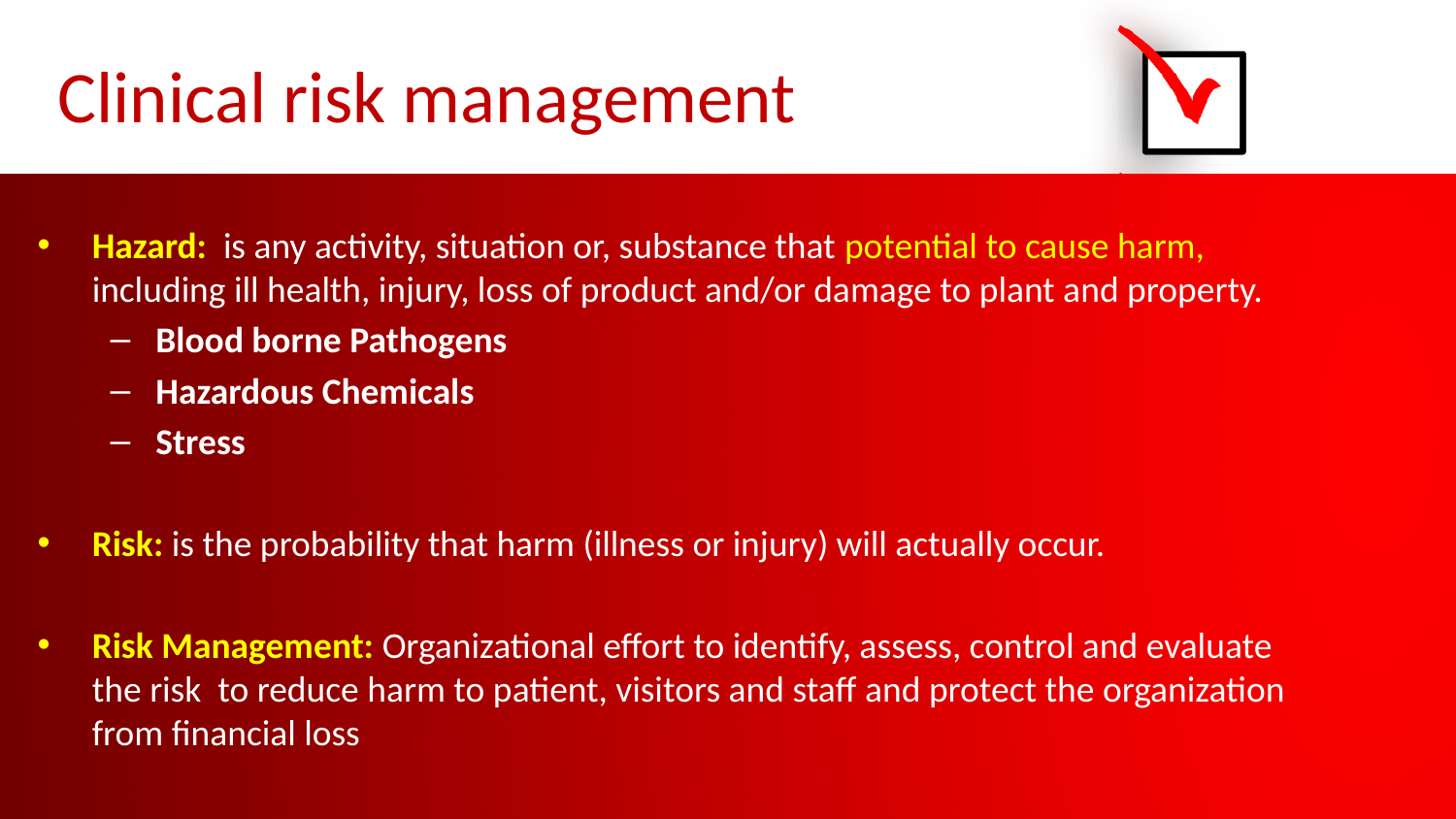

# Clinical risk management
Hazard:  is any activity, situation or, substance that potential to cause harm, including ill health, injury, loss of product and/or damage to plant and property.
Blood borne Pathogens
Hazardous Chemicals
Stress

Risk: is the probability that harm (illness or injury) will actually occur.

Risk Management: Organizational effort to identify, assess, control and evaluate the risk  to reduce harm to patient, visitors and staff and protect the organization from financial loss